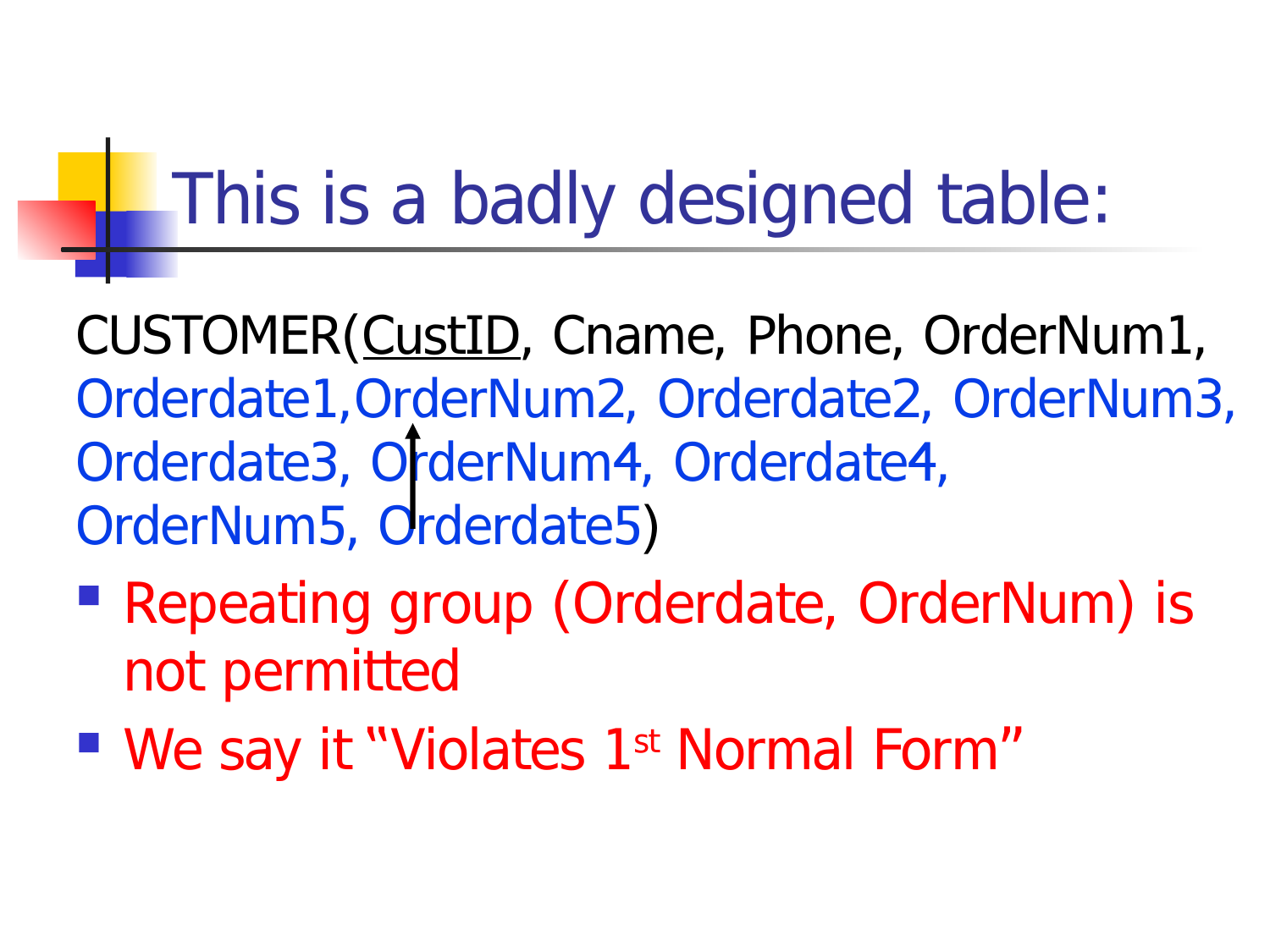

# This is a badly designed table:
CUSTOMER(CustID, Cname, Phone, OrderNum1, Orderdate1,OrderNum2, Orderdate2, OrderNum3, Orderdate3, OrderNum4, Orderdate4, OrderNum5, Orderdate5)
Repeating group (Orderdate, OrderNum) is not permitted
We say it “Violates 1st Normal Form”